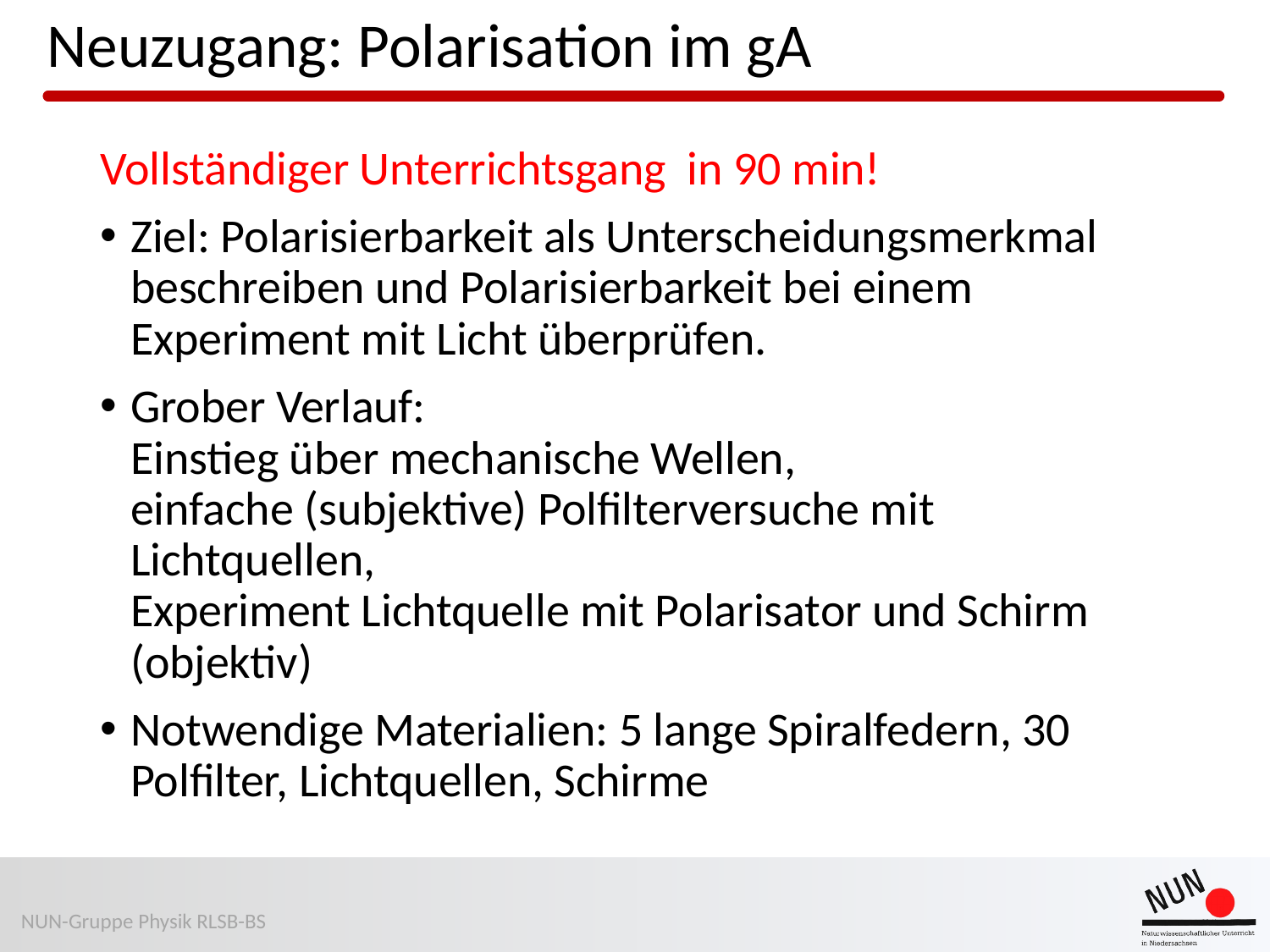

# Neuzugang: Polarisation im gA
Vollständiger Unterrichtsgang  in 90 min!
Ziel: Polarisierbarkeit als Unterscheidungsmerkmal beschreiben und Polarisierbarkeit bei einem Experiment mit Licht überprüfen.
Grober Verlauf:
Einstieg über mechanische Wellen,
einfache (subjektive) Polfilterversuche mit Lichtquellen,
Experiment Lichtquelle mit Polarisator und Schirm (objektiv)
Notwendige Materialien: 5 lange Spiralfedern, 30 Polfilter, Lichtquellen, Schirme